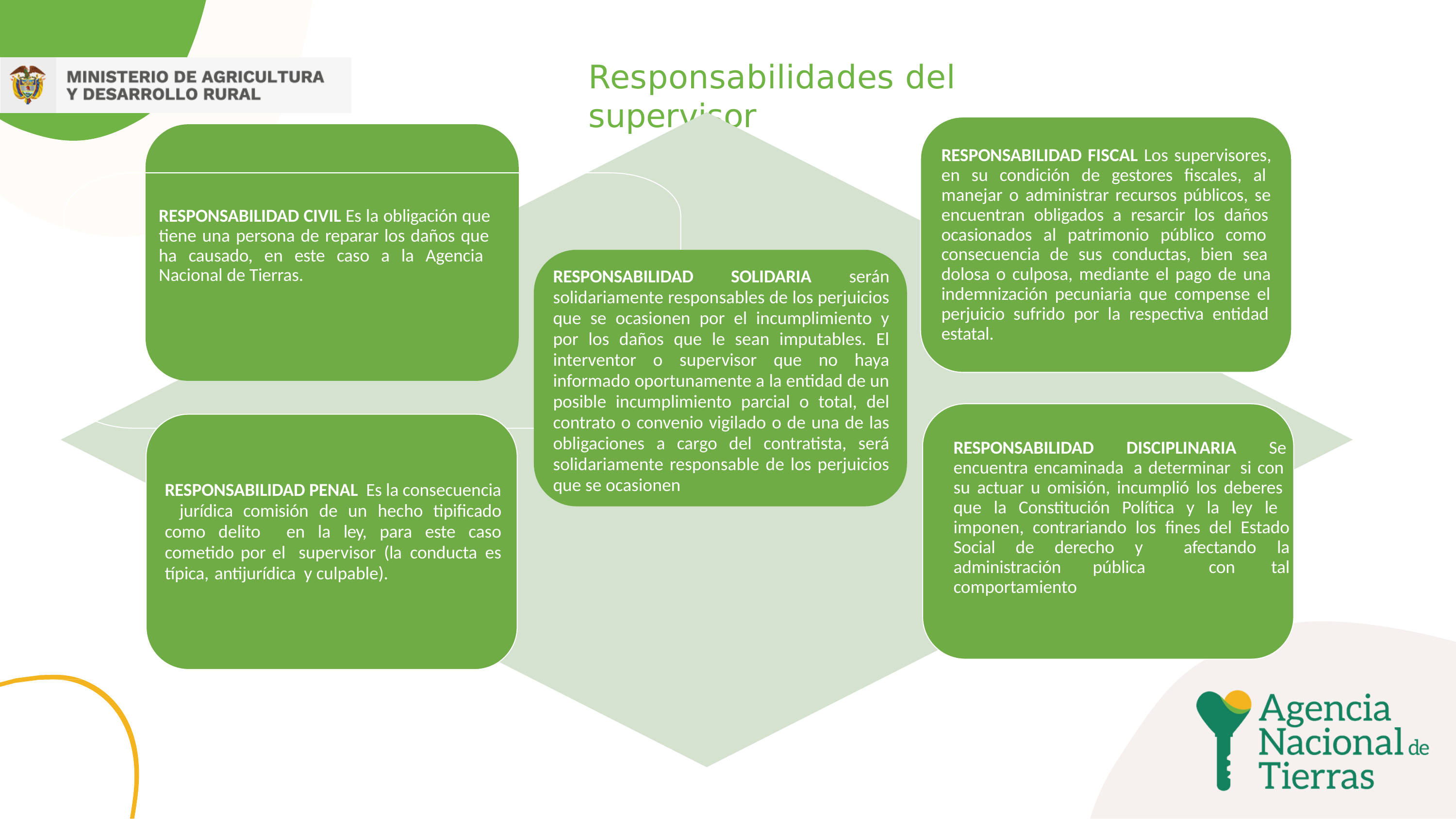

# Responsabilidades del supervisor

RESPONSABILIDAD FISCAL Los supervisores,  en su condición de gestores fiscales, al  manejar o administrar recursos públicos, se  encuentran obligados a resarcir los daños  ocasionados al patrimonio público como  consecuencia de sus conductas, bien sea  dolosa o culposa, mediante el pago de una  indemnización pecuniaria que compense el  perjuicio sufrido por la respectiva entidad  estatal.
RESPONSABILIDAD CIVIL Es la obligación que  tiene una persona de reparar los daños que  ha causado, en este caso a la Agencia  Nacional de Tierras.

RESPONSABILIDAD SOLIDARIA serán solidariamente responsables de los perjuicios que se ocasionen por el incumplimiento y por los daños que le sean imputables. El interventor o supervisor que no haya informado oportunamente a la entidad de un posible incumplimiento parcial o total, del contrato o convenio vigilado o de una de las obligaciones a cargo del contratista, será solidariamente responsable de los perjuicios que se ocasionen

RESPONSABILIDAD    DISCIPLINARIA   Se
encuentra encaminada a determinar si con  su actuar u omisión, incumplió los deberes  que la Constitución Política y la ley le  imponen, contrariando los fines del Estado Social de derecho y  afectando la administración pública  con tal comportamiento

RESPONSABILIDAD PENAL  Es la consecuencia  jurídica comisión de un hecho tipificado como delito  en la ley, para este caso cometido por el  supervisor (la conducta es típica, antijurídica  y culpable).